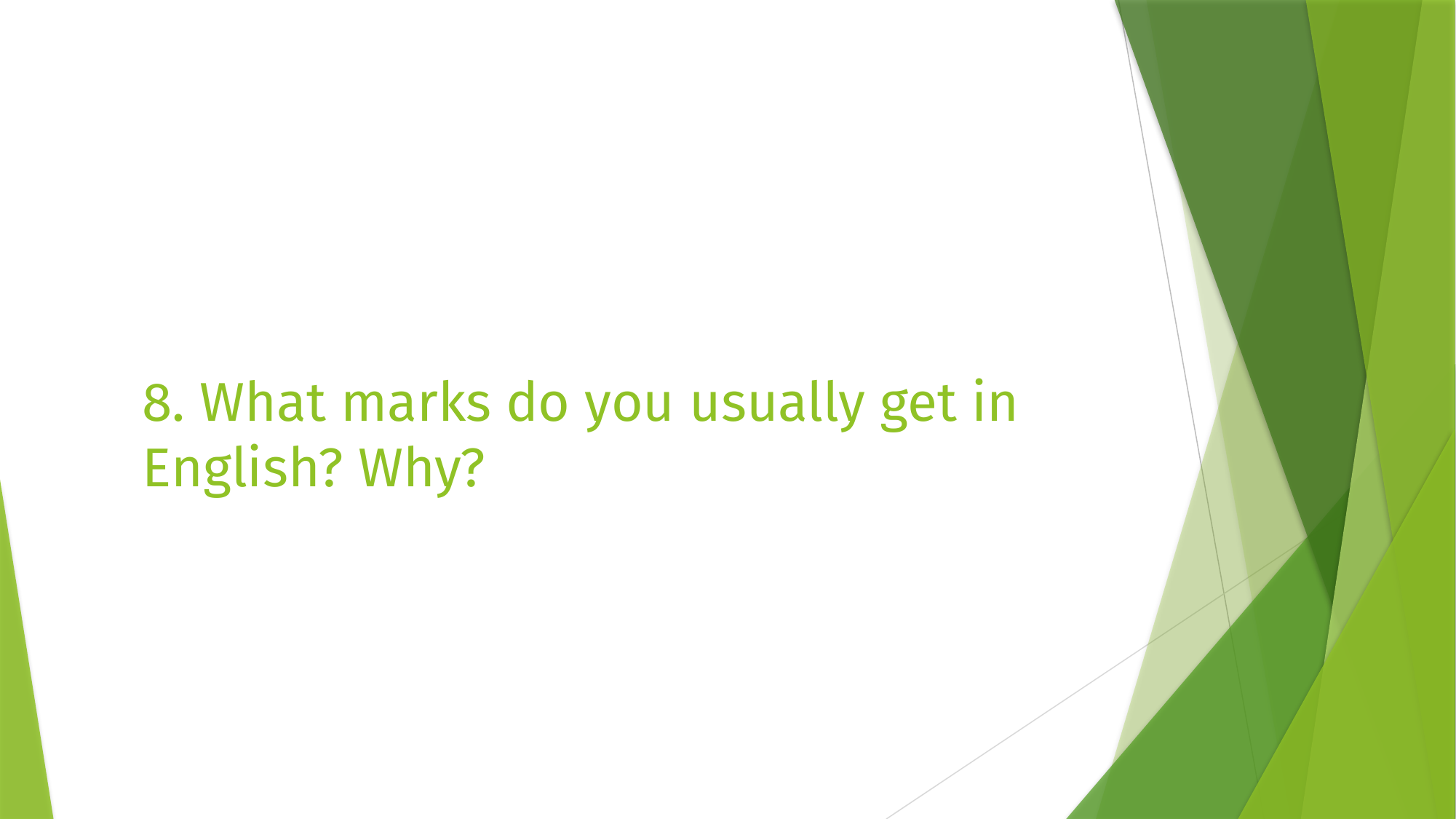

# 8. What marks do you usually get in English? Why?